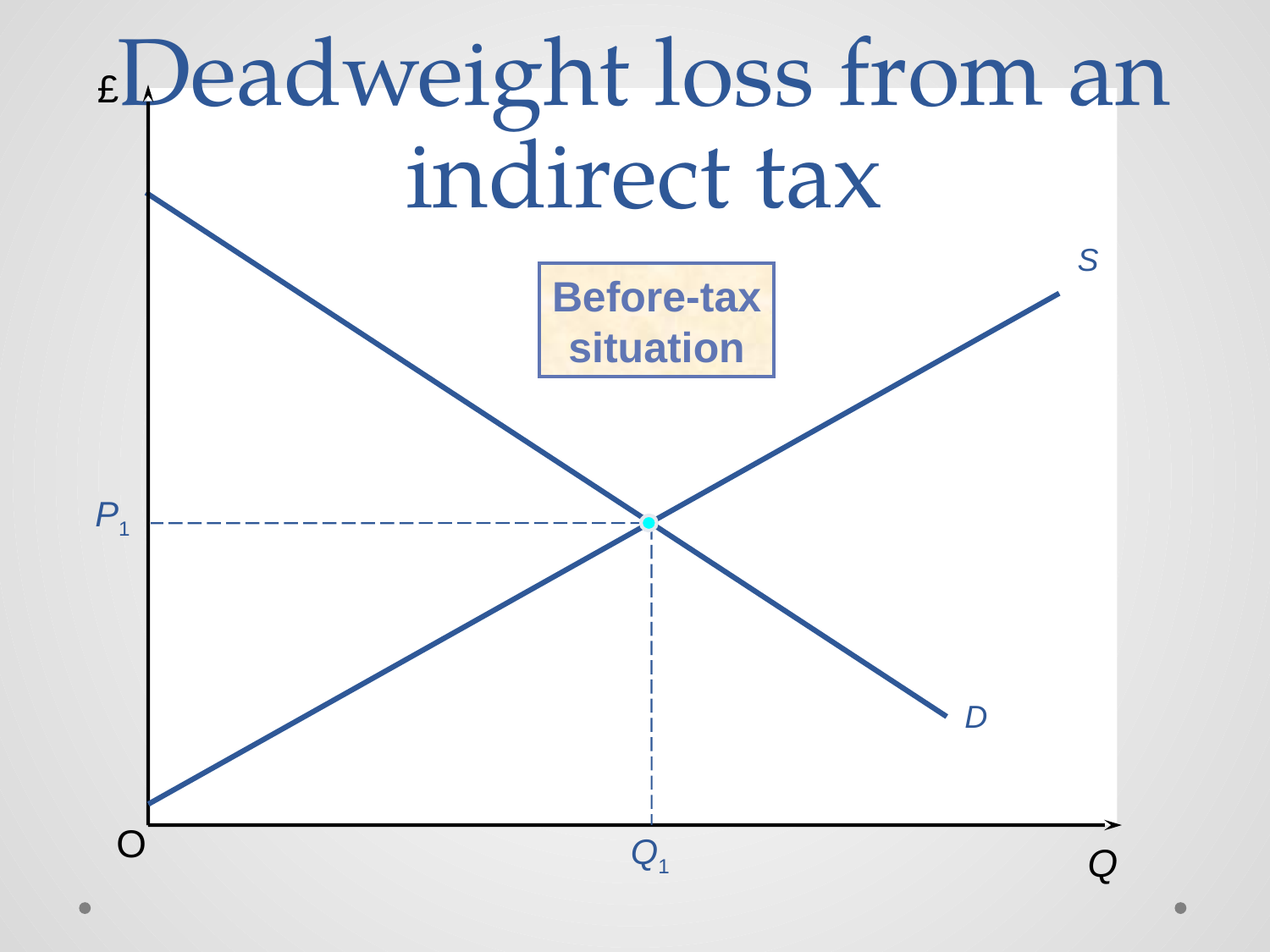

£

# Deadweight loss from an indirect tax

S
Before-tax
situation

P1

D
O
Q1

Q